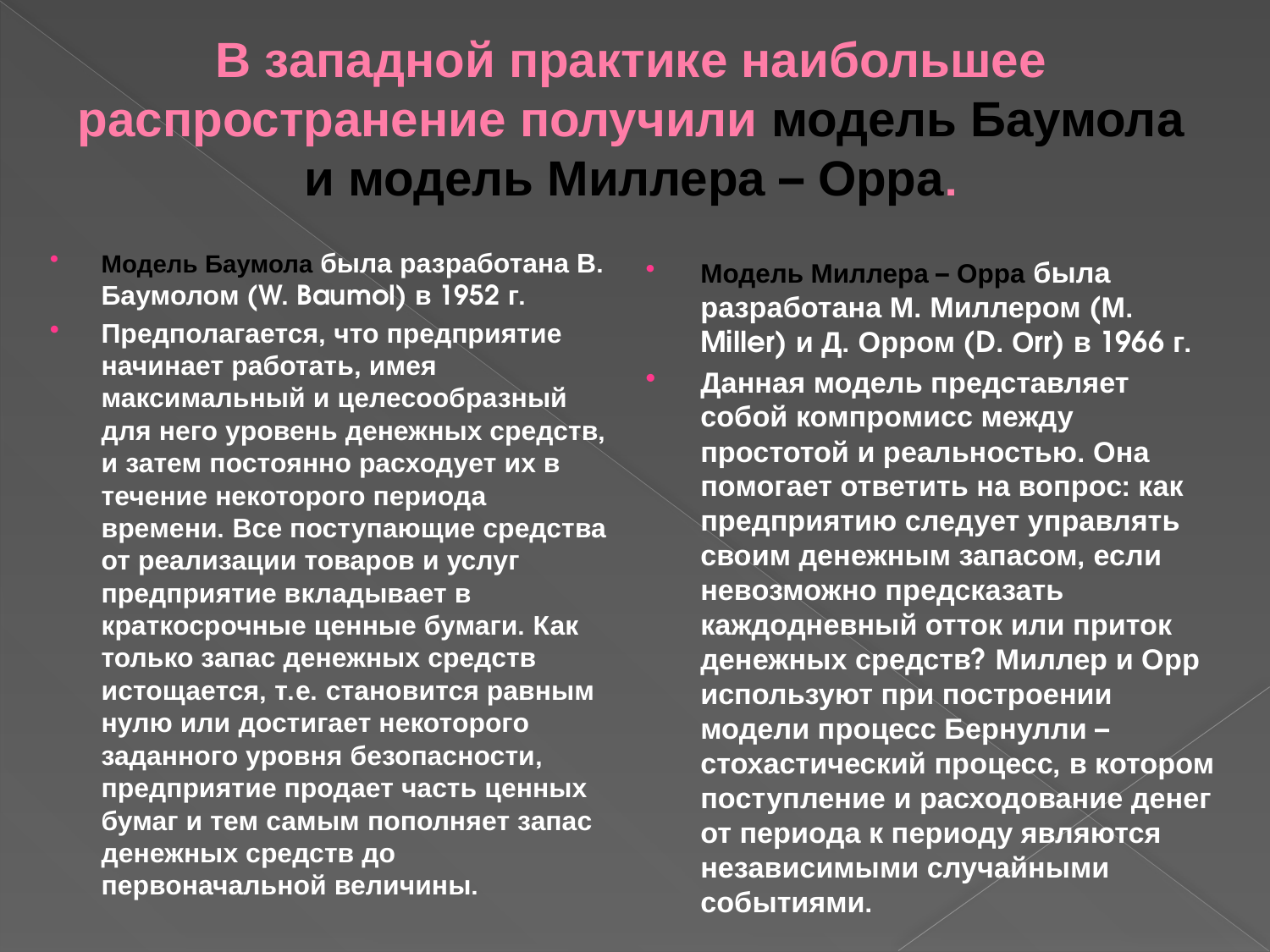

# В западной практике наибольшее распространение получили модель Баумола и модель Миллера – Орра.
Модель Баумола была разработана В. Баумолом (W. Baumol) в 1952 г.
Предполагается, что предприятие начинает работать, имея максимальный и целесообразный для него уровень денежных средств, и затем постоянно расходует их в течение некоторого периода времени. Все поступающие средства от реализации товаров и услуг предприятие вкладывает в краткосрочные ценные бумаги. Как только запас денежных средств истощается, т.е. становится равным нулю или достигает некоторого заданного уровня безопасности, предприятие продает часть ценных бумаг и тем самым пополняет запас денежных средств до первоначальной величины.
Модель Миллера – Орра была разработана М. Миллером (М. Miller) и Д. Орром (D. Оrr) в 1966 г.
Данная модель представляет собой компромисс между простотой и реальностью. Она помогает ответить на вопрос: как предприятию следует управлять своим денежным запасом, если невозможно предсказать каждодневный отток или приток денежных средств? Миллер и Орр используют при построении модели процесс Бернулли – стохастический процесс, в котором поступление и расходование денег от периода к периоду являются независимыми случайными событиями.